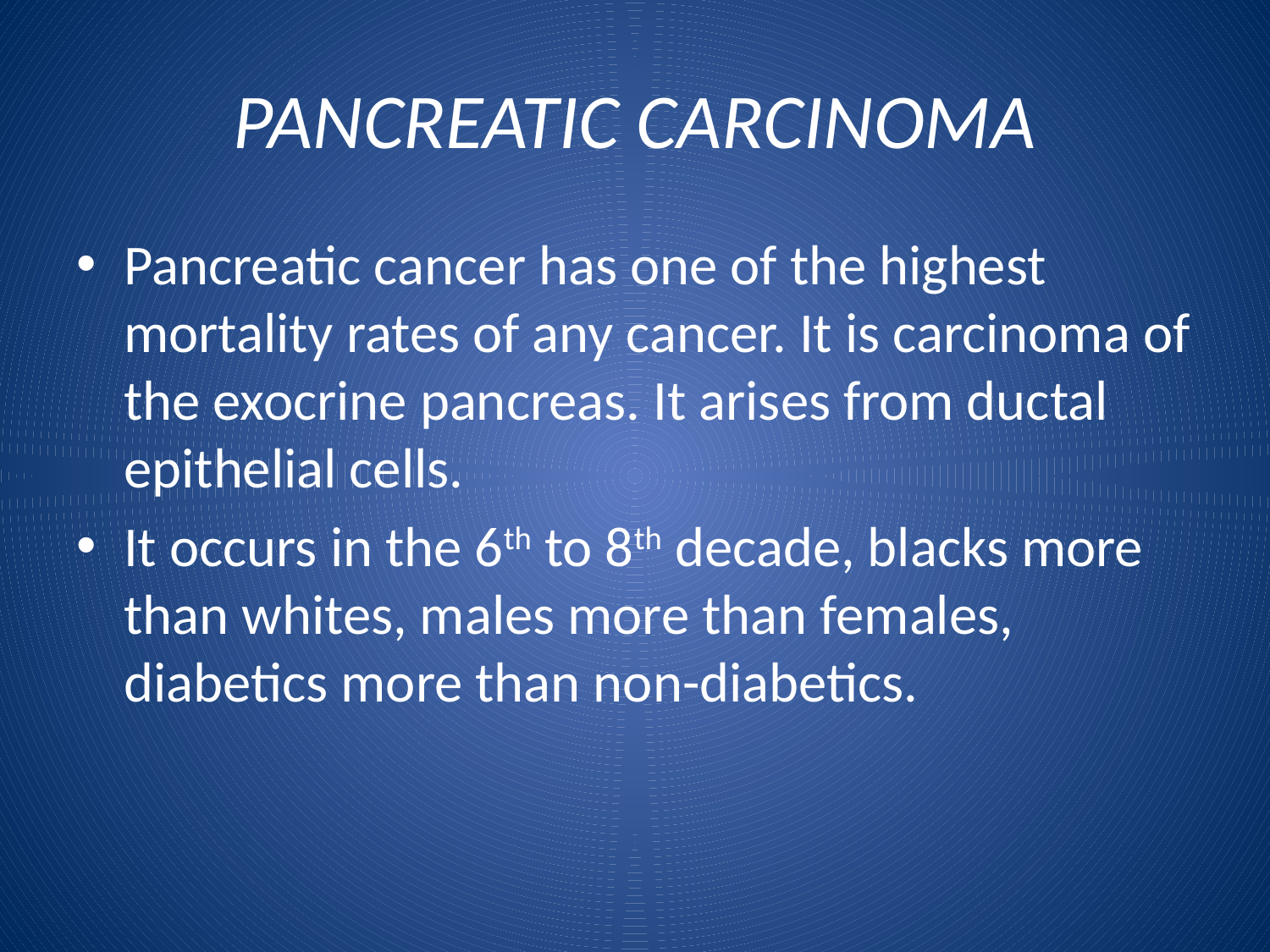

# PANCREATIC CARCINOMA
Pancreatic cancer has one of the highest mortality rates of any cancer. It is carcinoma of the exocrine pancreas. It arises from ductal epithelial cells.
It occurs in the 6th to 8th decade, blacks more than whites, males more than females, diabetics more than non-diabetics.